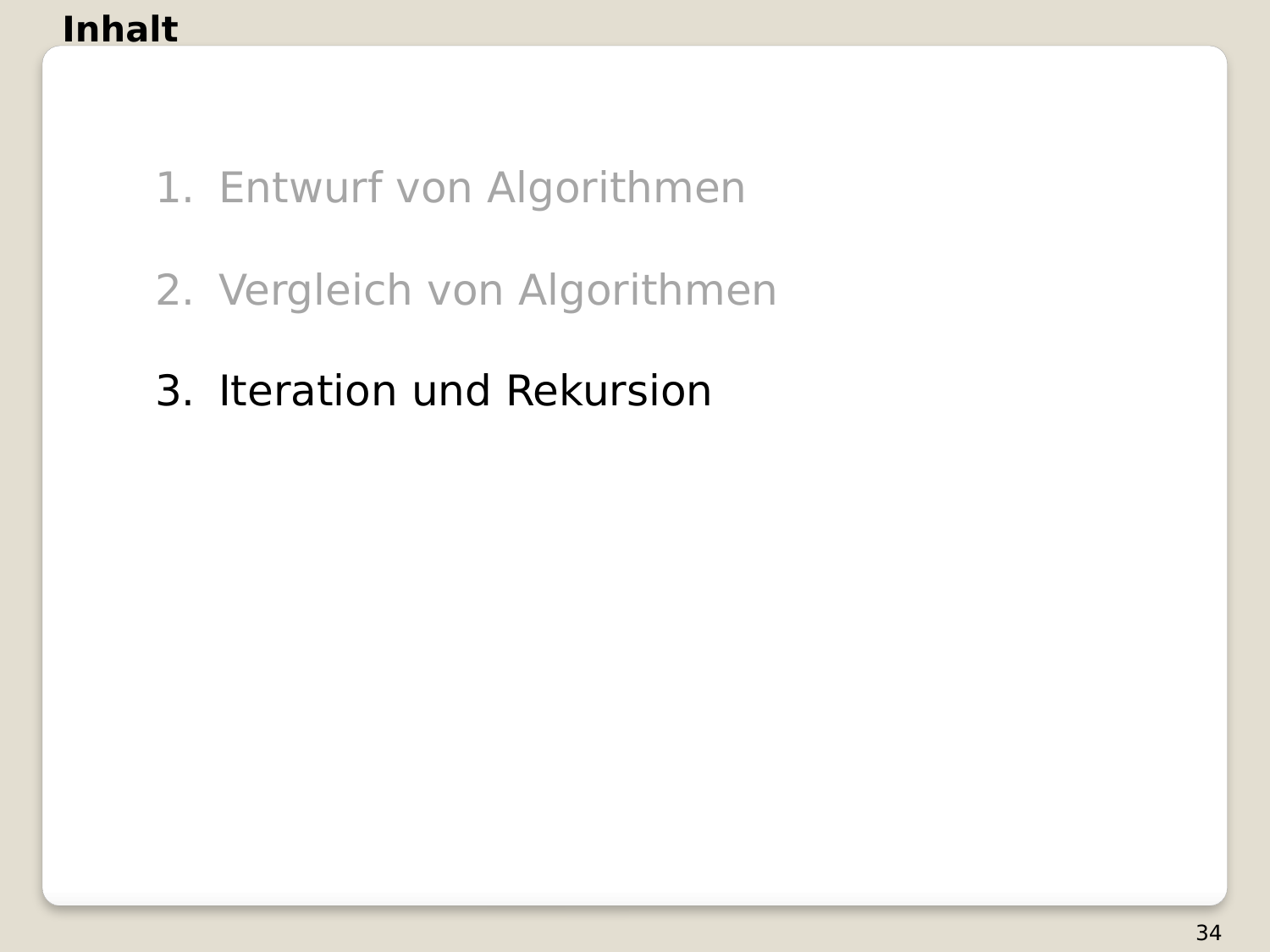

Inhalt
Entwurf von Algorithmen

Vergleich von Algorithmen

Iteration und Rekursion